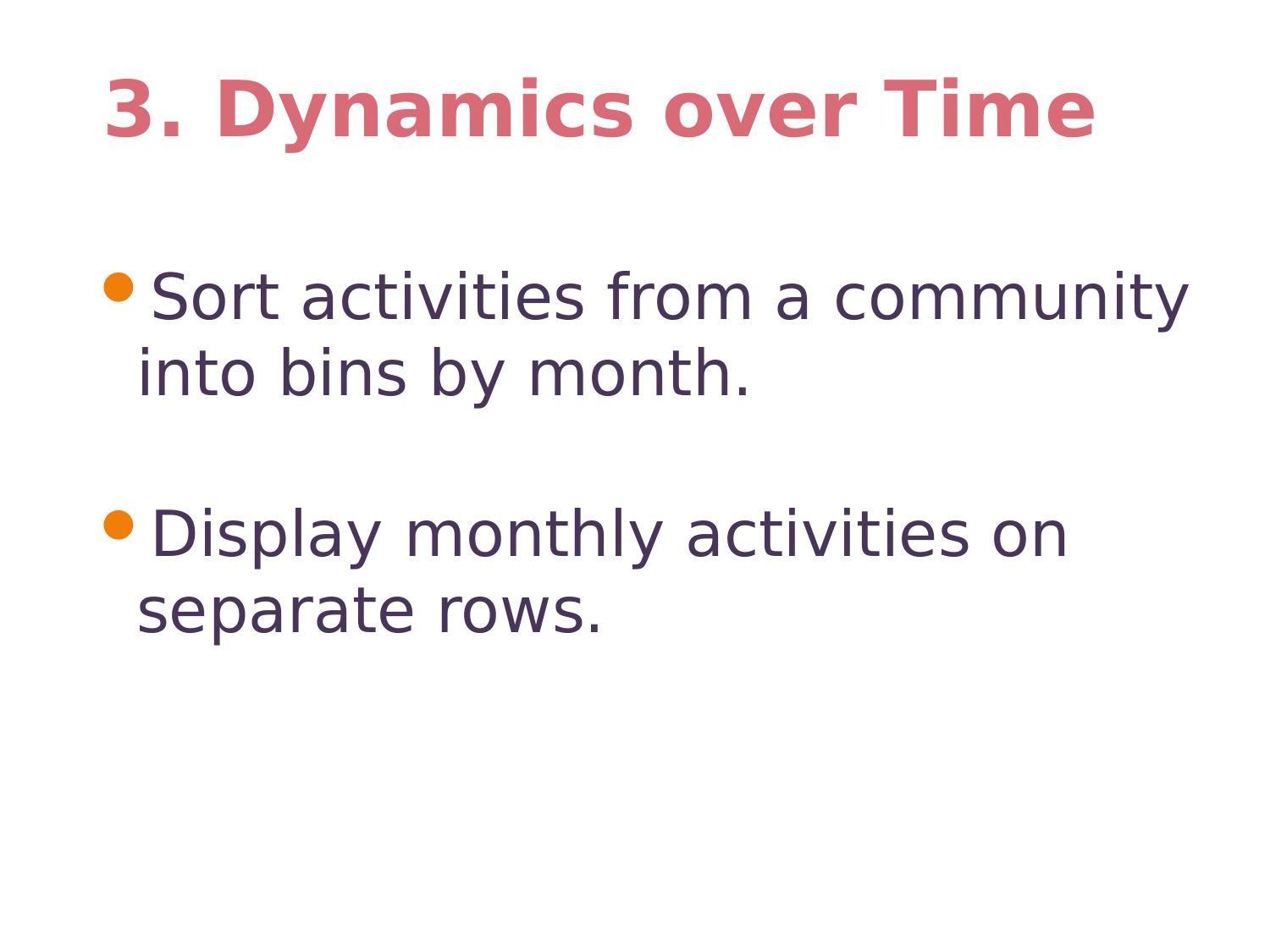

3. Dynamics over Time
Sort activities from a community into bins by month.

Display monthly activities on separate rows.